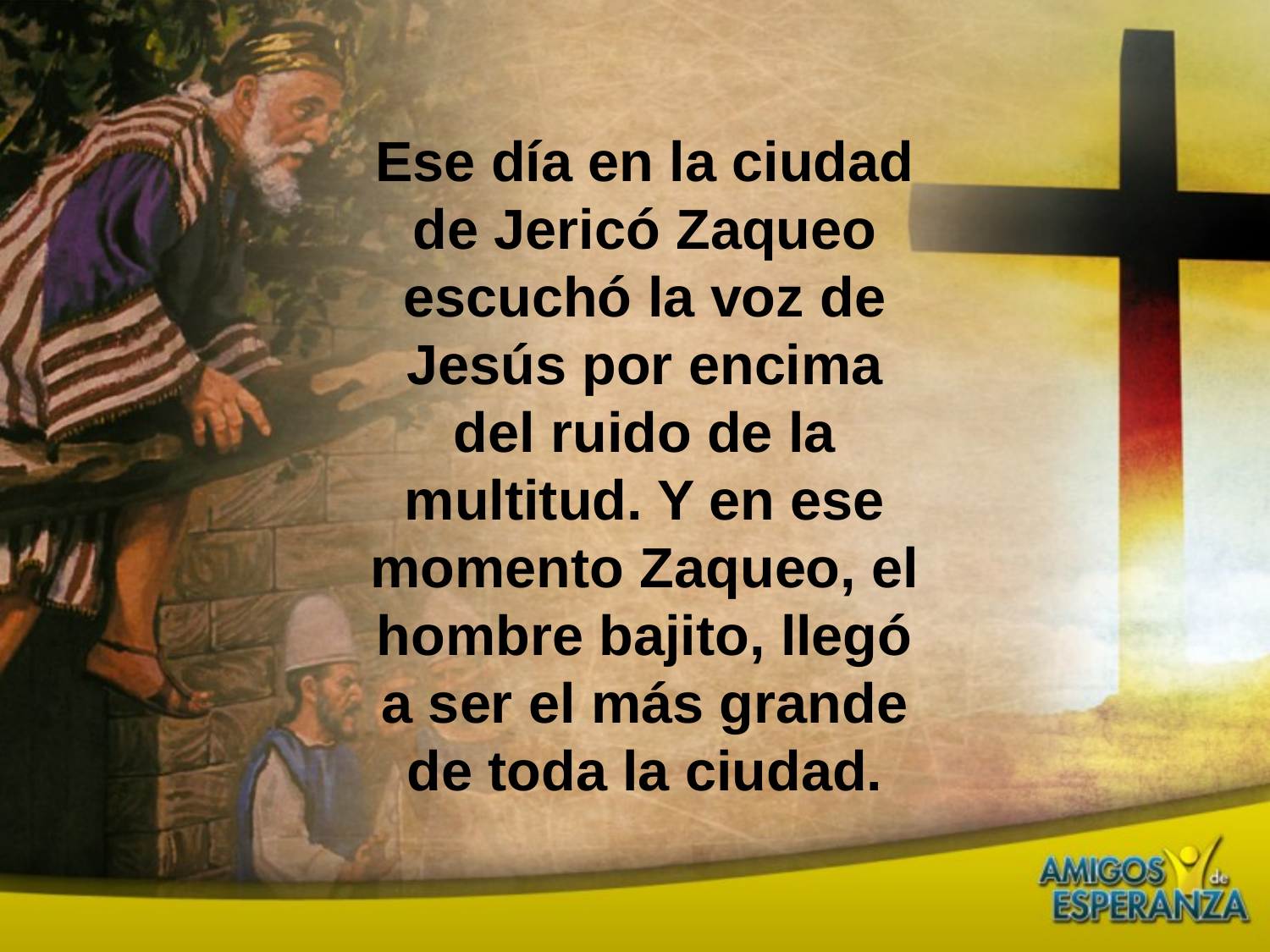

Ese día en la ciudad de Jericó Zaqueo escuchó la voz de Jesús por encima del ruido de la multitud. Y en ese momento Zaqueo, el hombre bajito, llegó a ser el más grande de toda la ciudad.